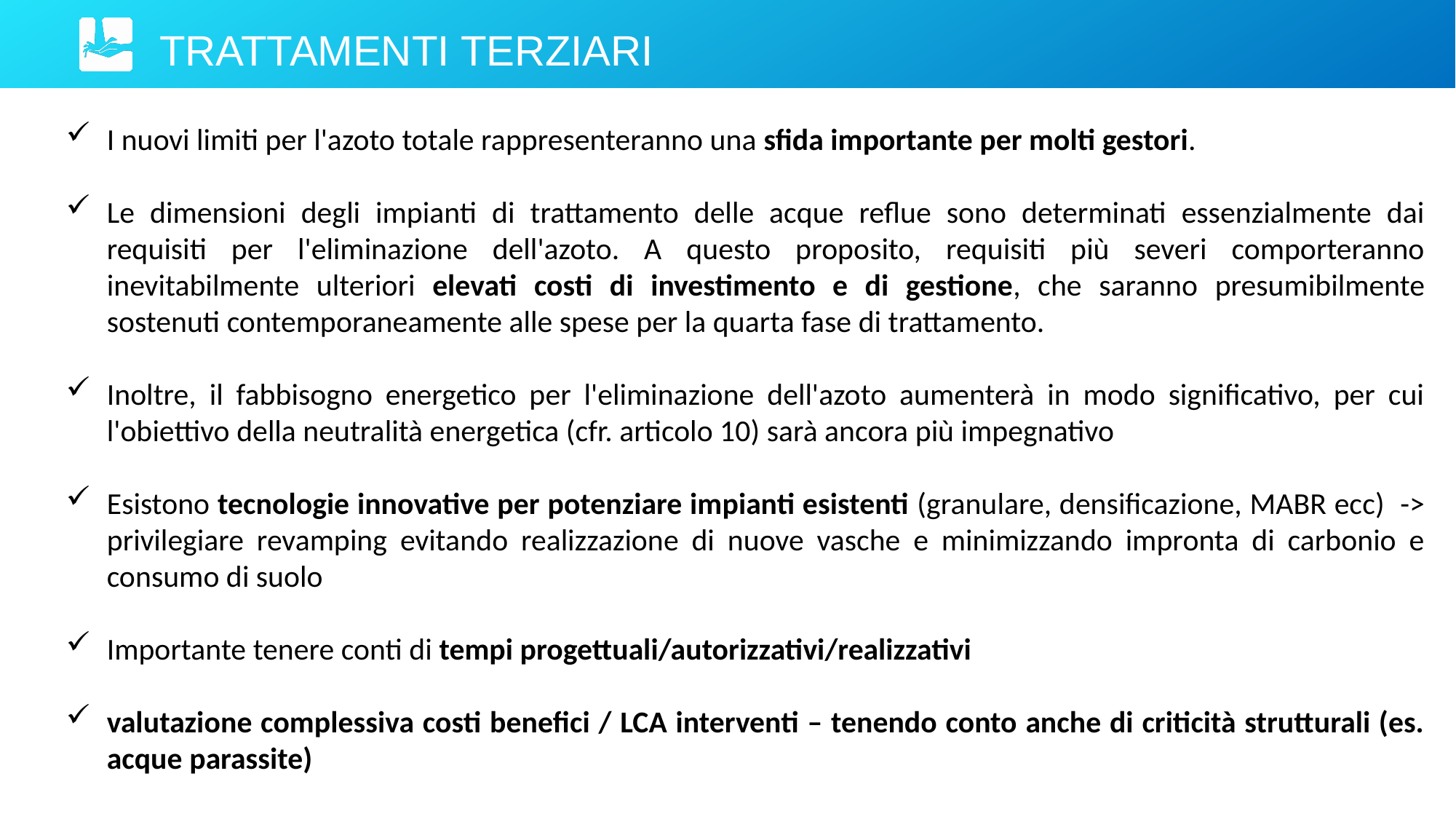

TRATTAMENTI TERZIARI
I nuovi limiti per l'azoto totale rappresenteranno una sfida importante per molti gestori.

Le dimensioni degli impianti di trattamento delle acque reflue sono determinati essenzialmente dai requisiti per l'eliminazione dell'azoto. A questo proposito, requisiti più severi comporteranno inevitabilmente ulteriori elevati costi di investimento e di gestione, che saranno presumibilmente sostenuti contemporaneamente alle spese per la quarta fase di trattamento.

Inoltre, il fabbisogno energetico per l'eliminazione dell'azoto aumenterà in modo significativo, per cui l'obiettivo della neutralità energetica (cfr. articolo 10) sarà ancora più impegnativo

Esistono tecnologie innovative per potenziare impianti esistenti (granulare, densificazione, MABR ecc)  -> privilegiare revamping evitando realizzazione di nuove vasche e minimizzando impronta di carbonio e consumo di suolo

Importante tenere conti di tempi progettuali/autorizzativi/realizzativi

valutazione complessiva costi benefici / LCA interventi – tenendo conto anche di criticità strutturali (es. acque parassite)